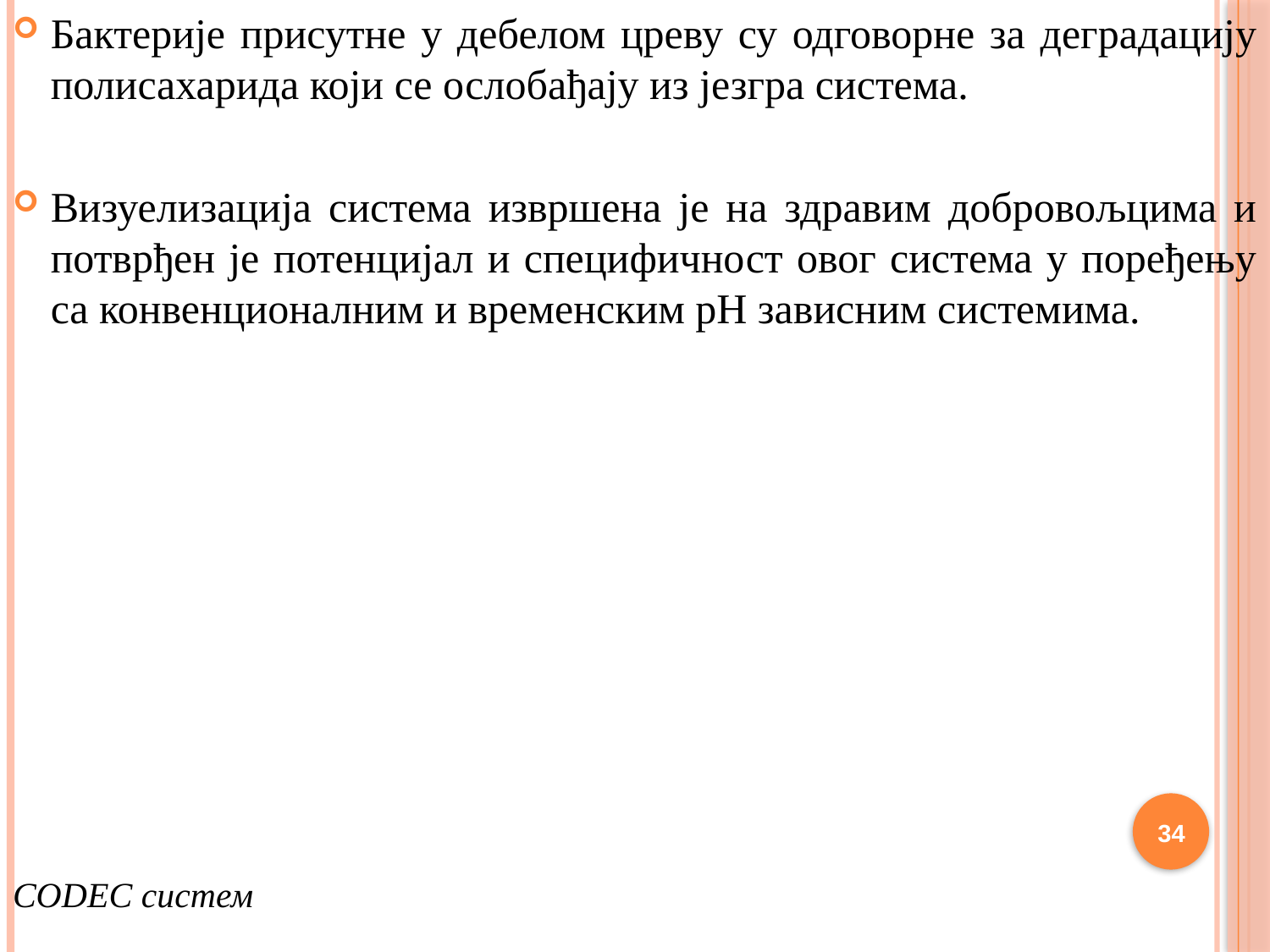

Бактерије присутне у дебелом цреву су одговорне за деградацију полисахарида који се ослобађају из језгра система.

Визуелизација система извршена је на здравим добровољцима и потврђен је потенцијал и специфичност овог система у поређењу са конвенционалним и временским pH зависним системима.

CODEC систем

34